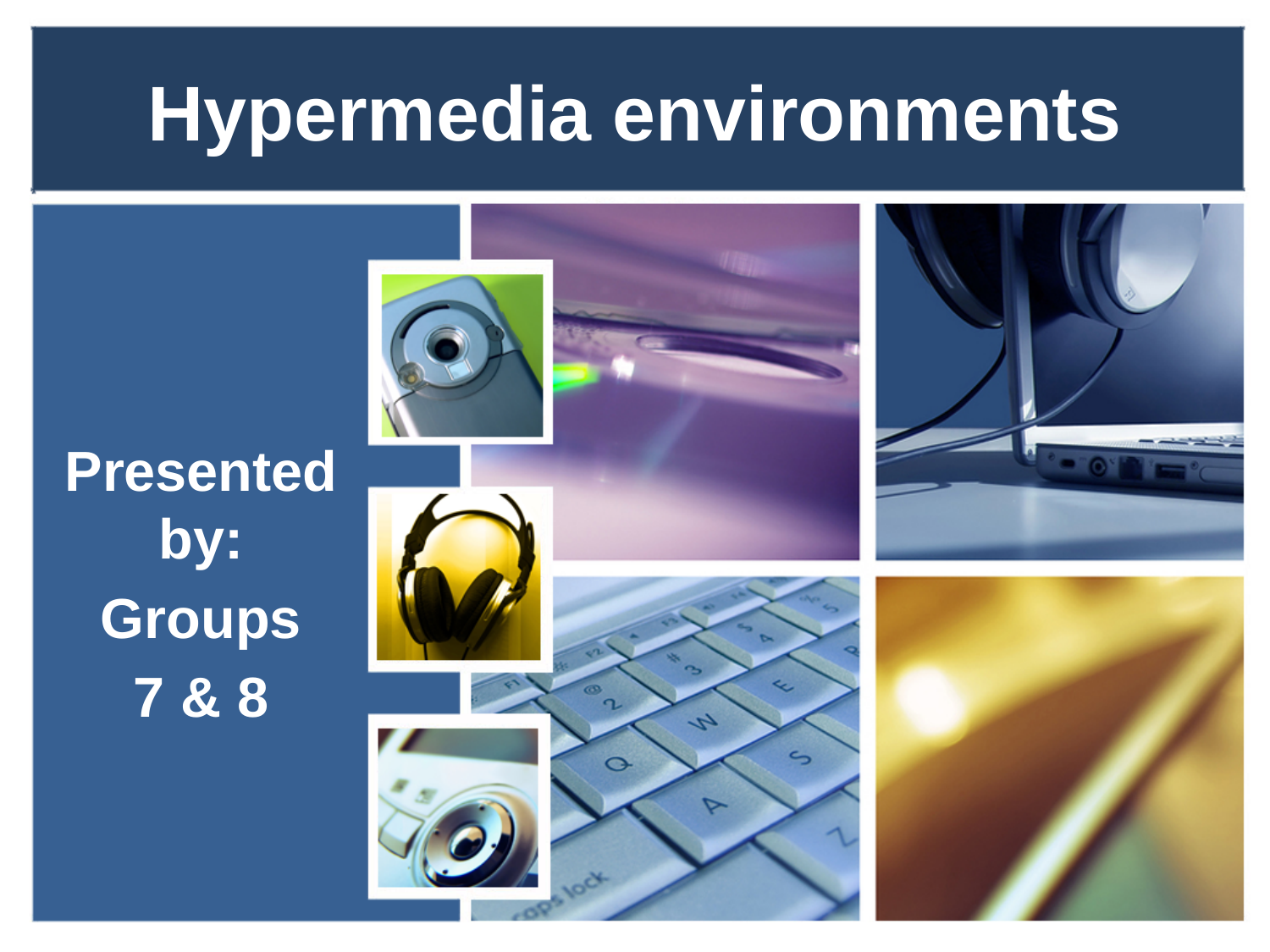

# Hypermedia environments
Presented by:
Groups
7 & 8